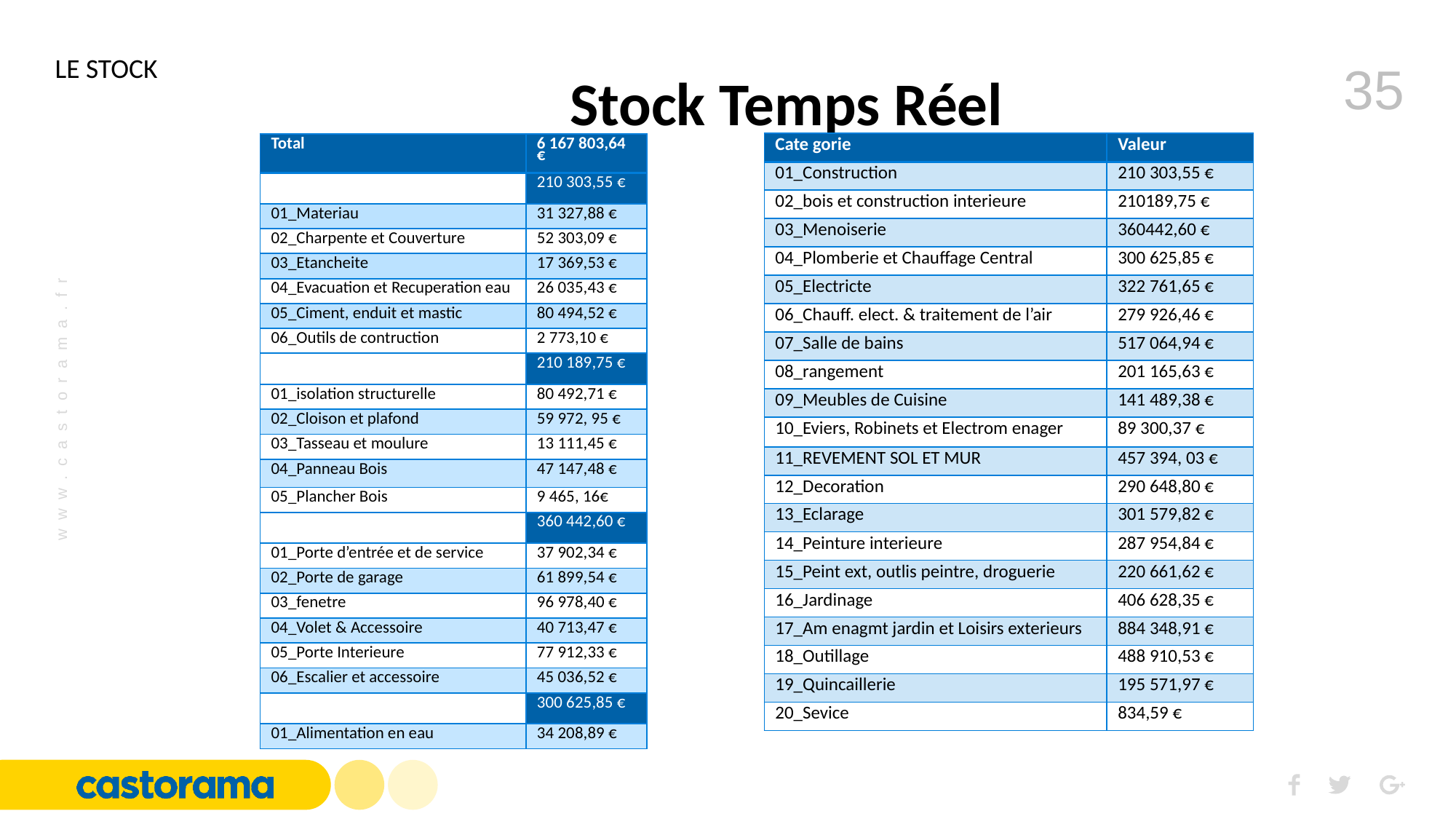

LE STOCK
Stock Temps Réel
| Cate gorie | Valeur |
| --- | --- |
| 01\_Construction | 210 303,55 € |
| 02\_bois et construction interieure | 210189,75 € |
| 03\_Menoiserie | 360442,60 € |
| 04\_Plomberie et Chauffage Central | 300 625,85 € |
| 05\_Electricte | 322 761,65 € |
| 06\_Chauff. elect. & traitement de l’air | 279 926,46 € |
| 07\_Salle de bains | 517 064,94 € |
| 08\_rangement | 201 165,63 € |
| 09\_Meubles de Cuisine | 141 489,38 € |
| 10\_Eviers, Robinets et Electrom enager | 89 300,37 € |
| 11\_REVEMENT SOL ET MUR | 457 394, 03 € |
| 12\_Decoration | 290 648,80 € |
| 13\_Eclarage | 301 579,82 € |
| 14\_Peinture interieure | 287 954,84 € |
| 15\_Peint ext, outlis peintre, droguerie | 220 661,62 € |
| 16\_Jardinage | 406 628,35 € |
| 17\_Am enagmt jardin et Loisirs exterieurs | 884 348,91 € |
| 18\_Outillage | 488 910,53 € |
| 19\_Quincaillerie | 195 571,97 € |
| 20\_Sevice | 834,59 € |
| Total | 6 167 803,64 € |
| --- | --- |
|  | 210 303,55 € |
| 01\_Materiau | 31 327,88 € |
| 02\_Charpente et Couverture | 52 303,09 € |
| 03\_Etancheite | 17 369,53 € |
| 04\_Evacuation et Recuperation eau | 26 035,43 € |
| 05\_Ciment, enduit et mastic | 80 494,52 € |
| 06\_Outils de contruction | 2 773,10 € |
|  | 210 189,75 € |
| 01\_isolation structurelle | 80 492,71 € |
| 02\_Cloison et plafond | 59 972, 95 € |
| 03\_Tasseau et moulure | 13 111,45 € |
| 04\_Panneau Bois | 47 147,48 € |
| 05\_Plancher Bois | 9 465, 16€ |
|  | 360 442,60 € |
| 01\_Porte d’entrée et de service | 37 902,34 € |
| 02\_Porte de garage | 61 899,54 € |
| 03\_fenetre | 96 978,40 € |
| 04\_Volet & Accessoire | 40 713,47 € |
| 05\_Porte Interieure | 77 912,33 € |
| 06\_Escalier et accessoire | 45 036,52 € |
|  | 300 625,85 € |
| 01\_Alimentation en eau | 34 208,89 € |